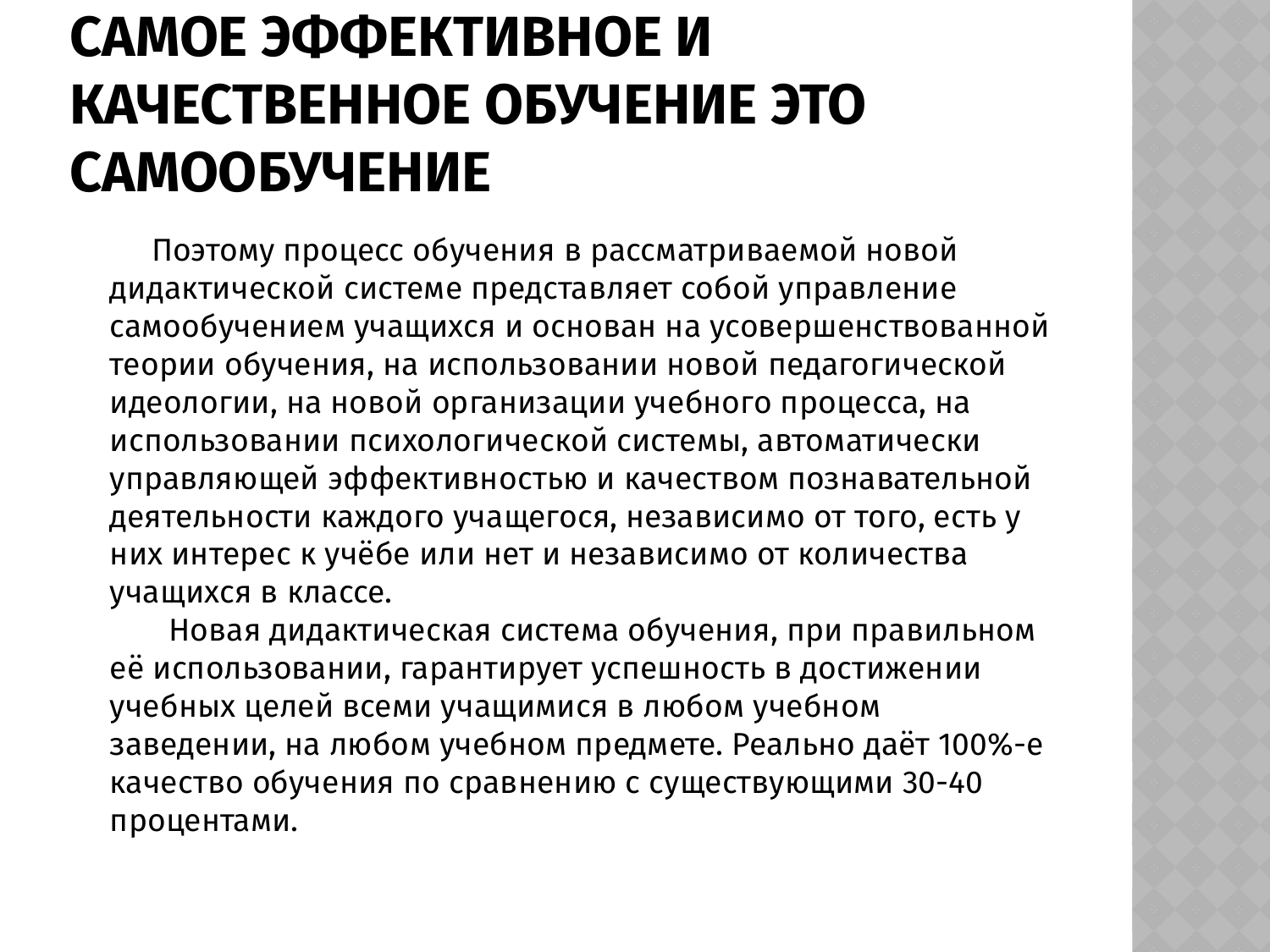

# Самое эффективное и качественное обучение это самообучение
         Поэтому процесс обучения в рассматриваемой новой дидактической системе представляет собой управление самообучением учащихся и основан на усовершенствованной теории обучения, на использовании новой педагогической идеологии, на новой организации учебного процесса, на использовании психологической системы, автоматически управляющей эффективностью и качеством познавательной деятельности каждого учащегося, независимо от того, есть у них интерес к учёбе или нет и независимо от количества учащихся в классе.
       Новая дидактическая система обучения, при правильном её использовании, гарантирует успешность в достижении учебных целей всеми учащимися в любом учебном заведении, на любом учебном предмете. Реально даёт 100%-е качество обучения по сравнению с существующими 30-40 процентами.